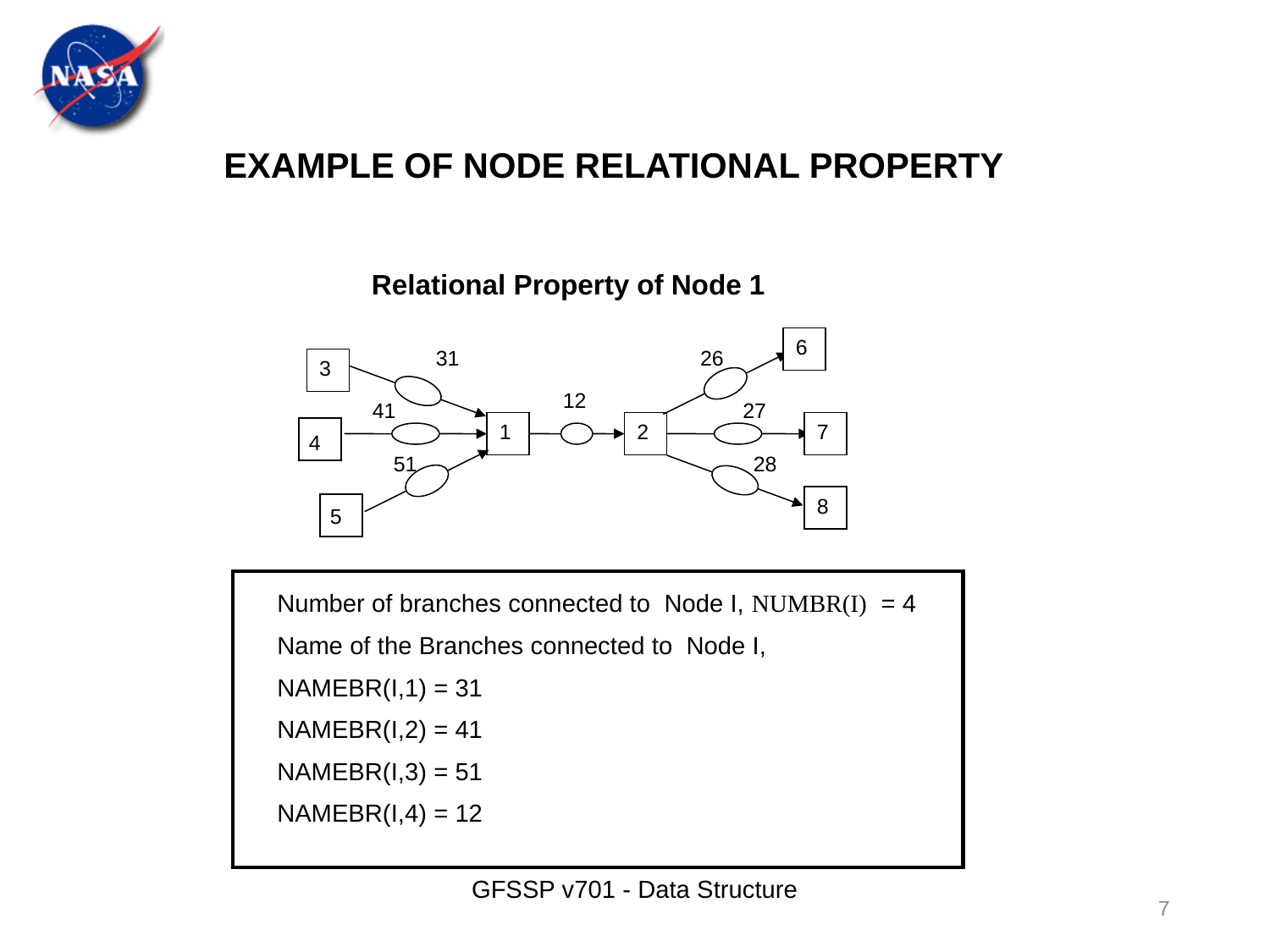

EXAMPLE OF NODE RELATIONAL PROPERTY
Relational Property of Node 1

6
31
26

3

12
41
27

1

2

7

4

51
28

8

5

Number of branches connected to  Node I, NUMBR(I)  = 4
Name of the Branches connected to  Node I,
NAMEBR(I,1) = 31
NAMEBR(I,2) = 41
NAMEBR(I,3) = 51
NAMEBR(I,4) = 12

GFSSP v701 - Data Structure
7